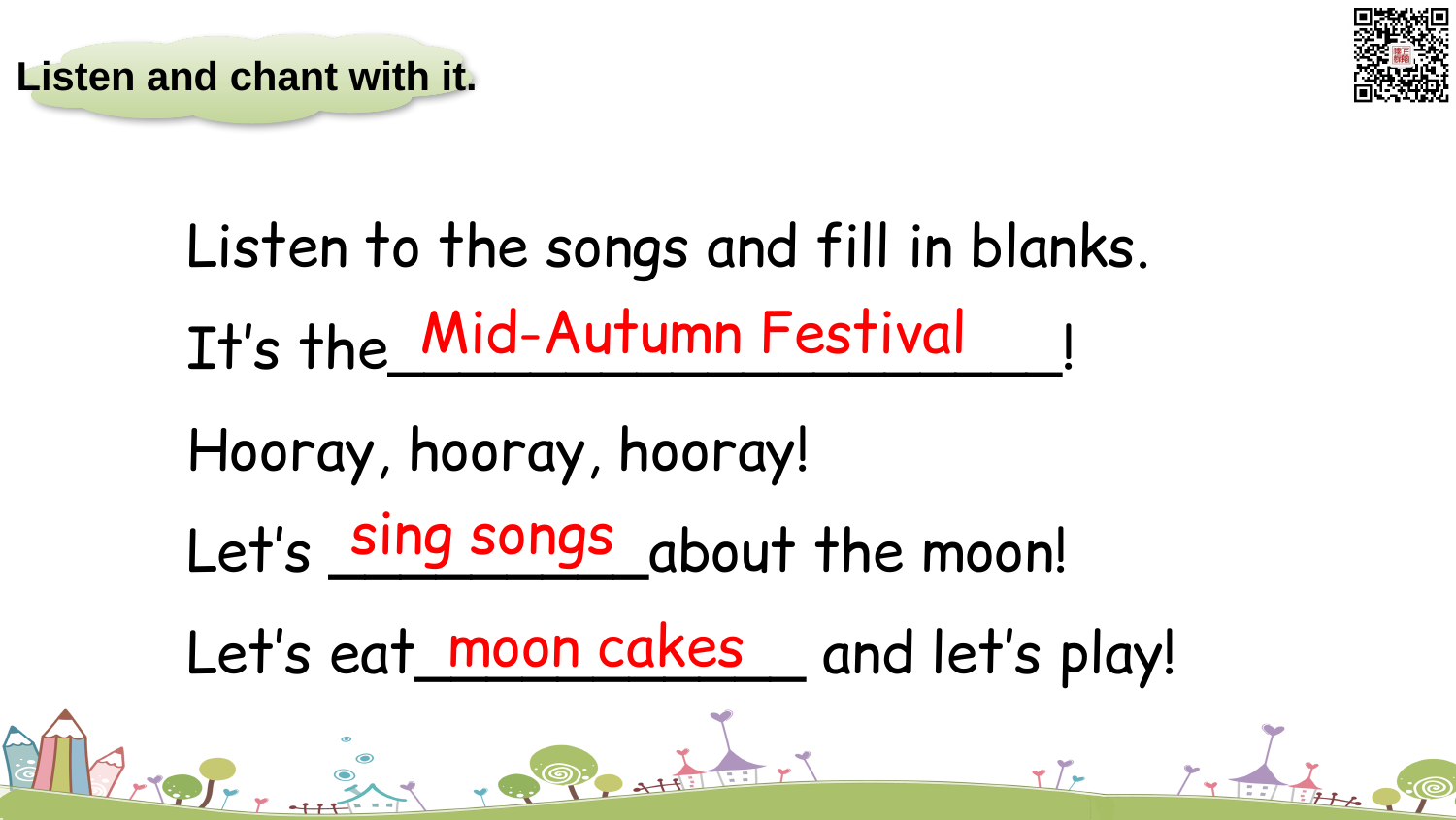

Listen and chant with it.
Listen to the songs and fill in blanks.
It’s the___________________!
Hooray, hooray, hooray!
Let’s _________about the moon!
Let’s eat___________ and let’s play!
Mid-Autumn Festival
sing songs
moon cakes